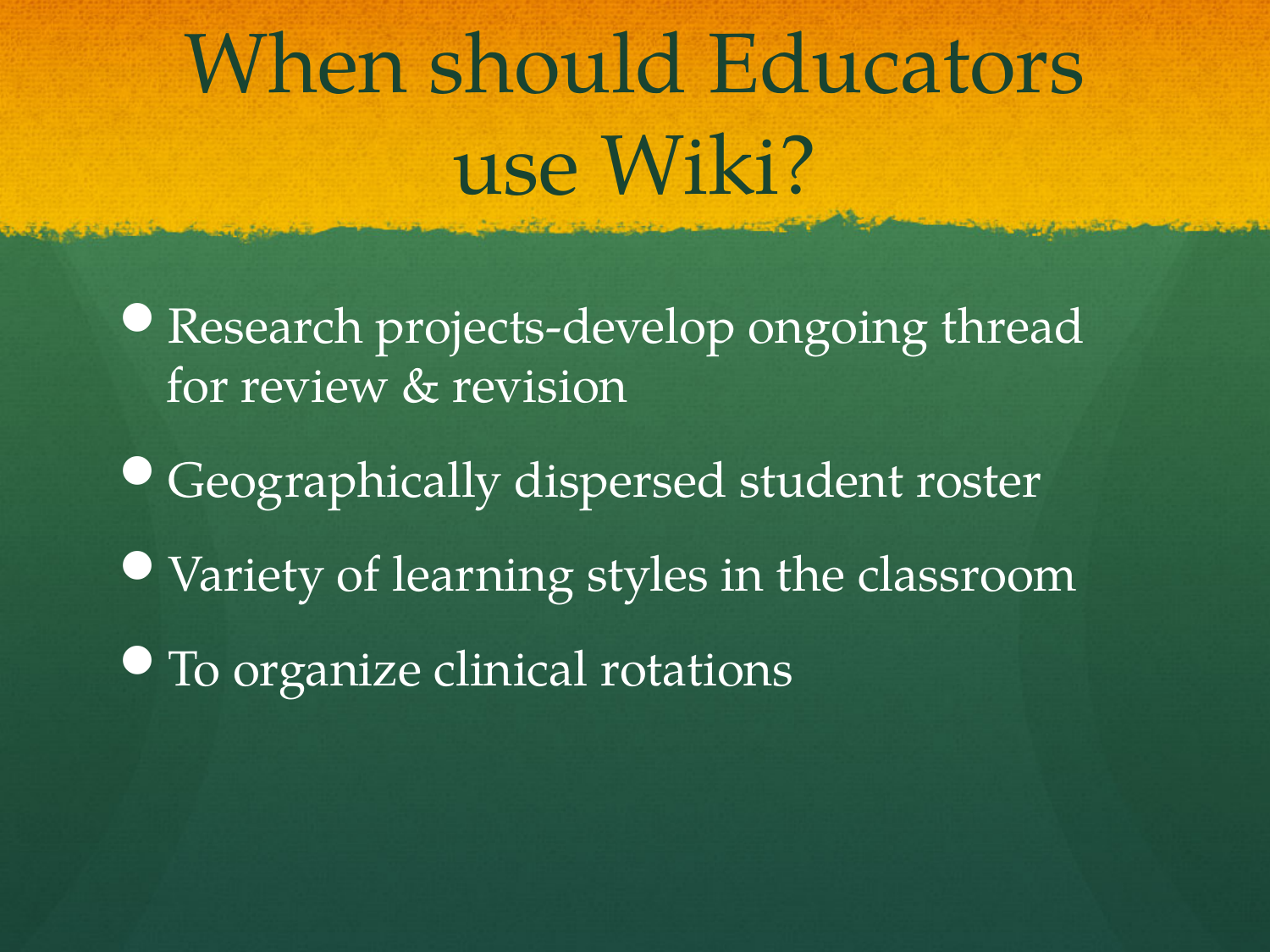

# When should Educators use Wiki?
Research projects-develop ongoing thread for review & revision
Geographically dispersed student roster
Variety of learning styles in the classroom
To organize clinical rotations